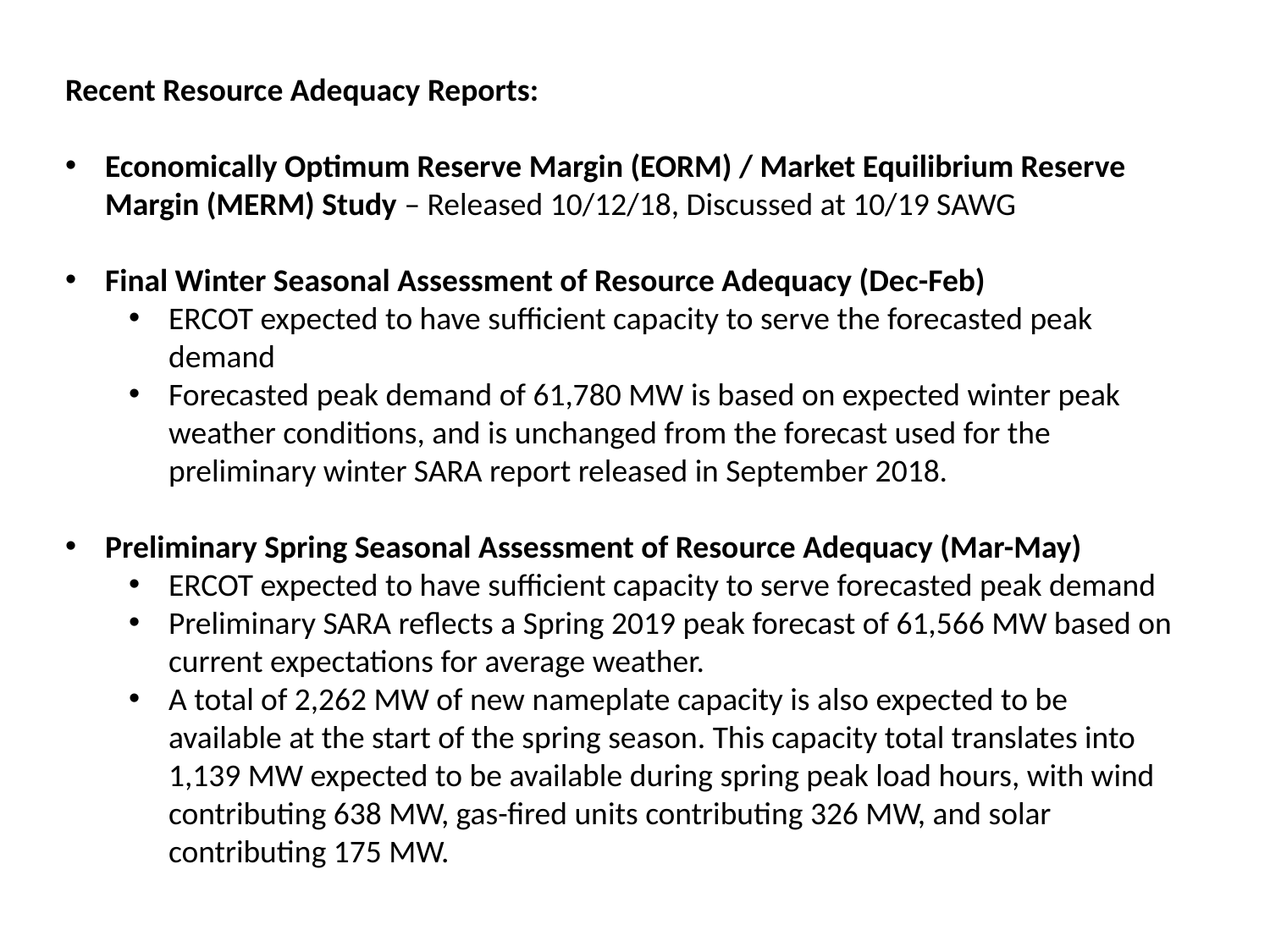

Recent Resource Adequacy Reports:

Economically Optimum Reserve Margin (EORM) / Market Equilibrium Reserve Margin (MERM) Study – Released 10/12/18, Discussed at 10/19 SAWG

Final Winter Seasonal Assessment of Resource Adequacy (Dec-Feb)
ERCOT expected to have sufficient capacity to serve the forecasted peak demand
Forecasted peak demand of 61,780 MW is based on expected winter peak weather conditions, and is unchanged from the forecast used for the preliminary winter SARA report released in September 2018.

Preliminary Spring Seasonal Assessment of Resource Adequacy (Mar-May)
ERCOT expected to have sufficient capacity to serve forecasted peak demand
Preliminary SARA reflects a Spring 2019 peak forecast of 61,566 MW based on current expectations for average weather.
A total of 2,262 MW of new nameplate capacity is also expected to be available at the start of the spring season. This capacity total translates into 1,139 MW expected to be available during spring peak load hours, with wind contributing 638 MW, gas-fired units contributing 326 MW, and solar contributing 175 MW.